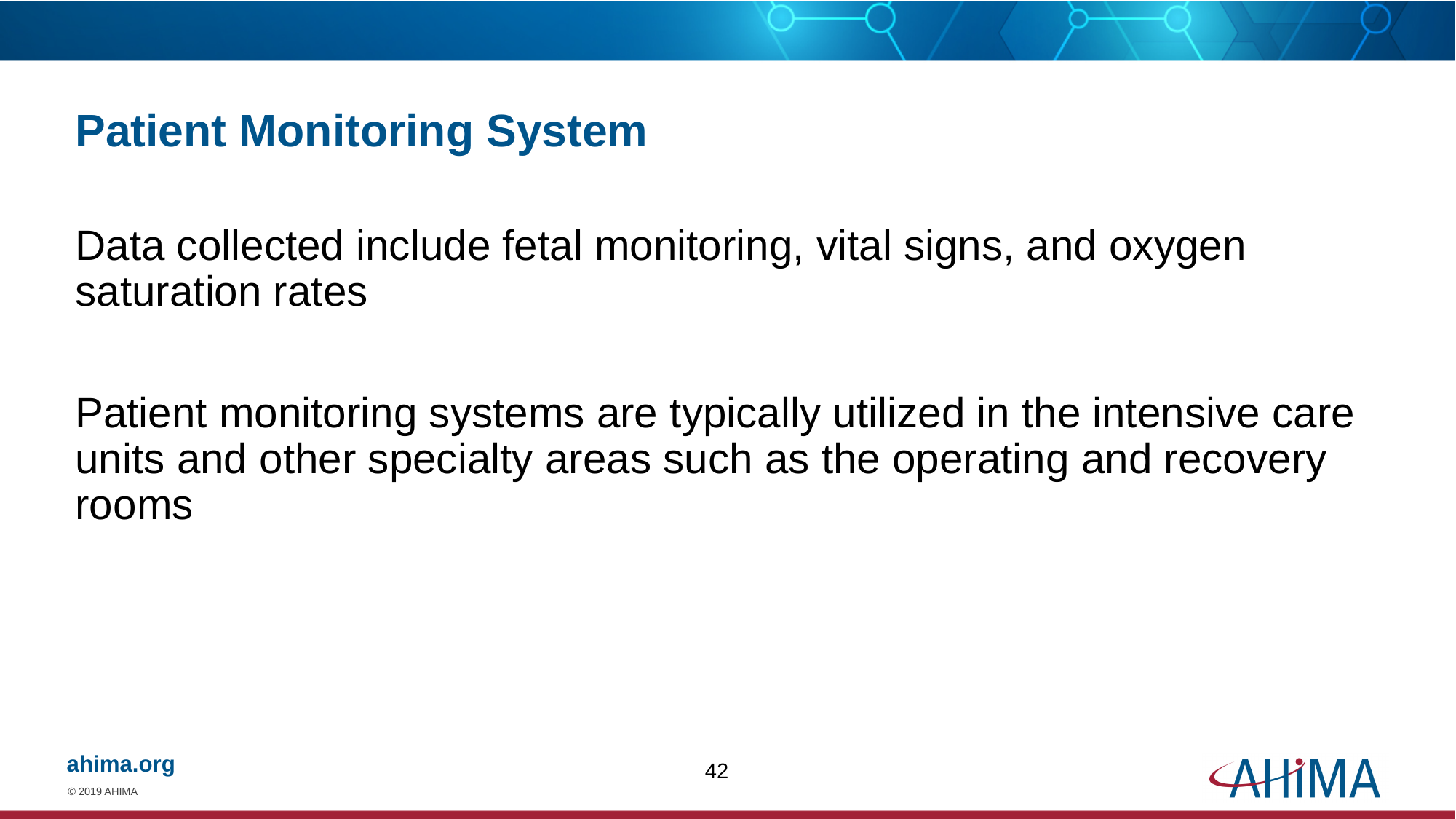

# Patient Monitoring System
Data collected include fetal monitoring, vital signs, and oxygen saturation rates

Patient monitoring systems are typically utilized in the intensive care units and other specialty areas such as the operating and recovery rooms